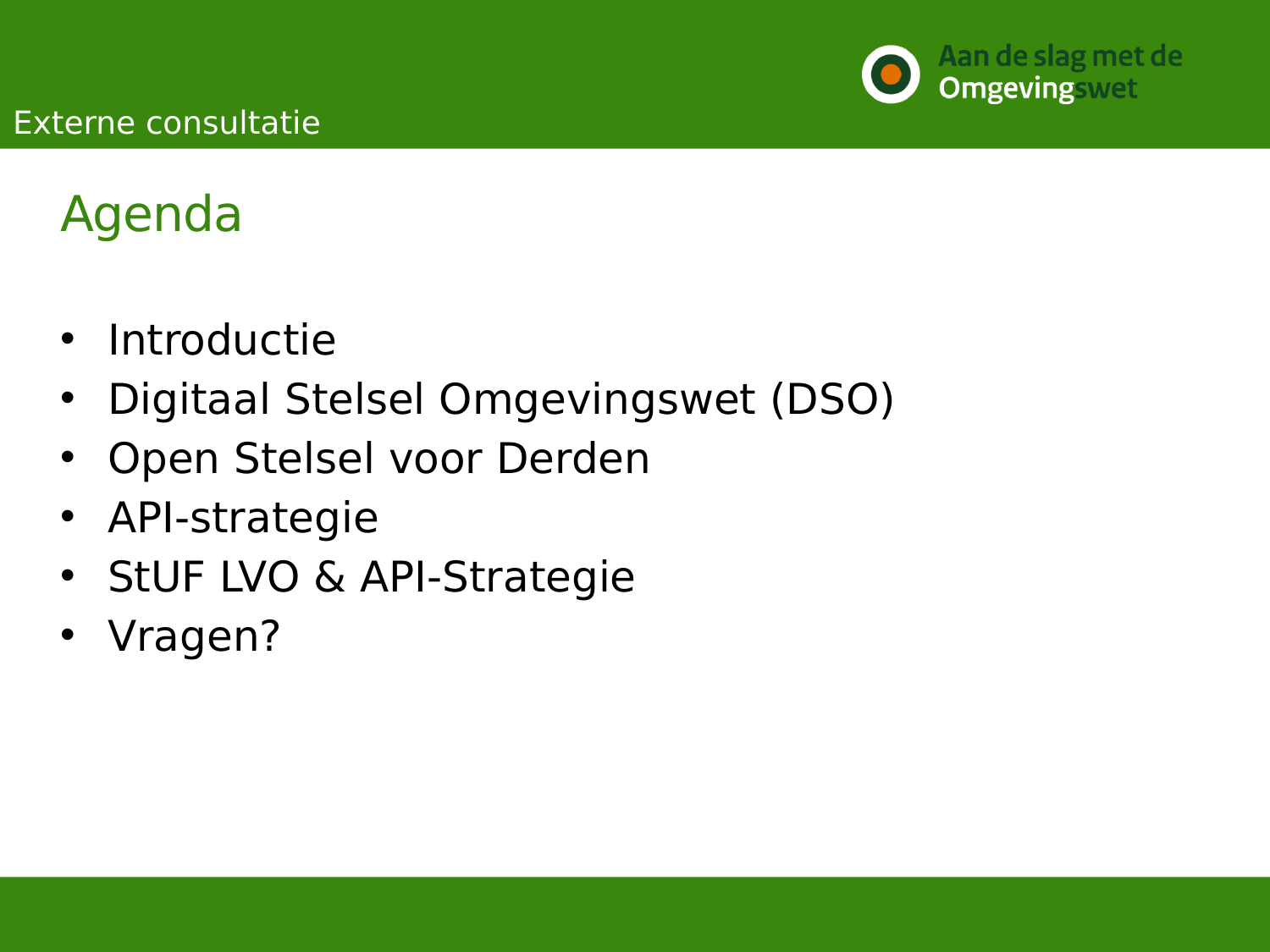

Externe consultatie
# Agenda
Introductie
Digitaal Stelsel Omgevingswet (DSO)
Open Stelsel voor Derden
API-strategie
StUF LVO & API-Strategie
Vragen?